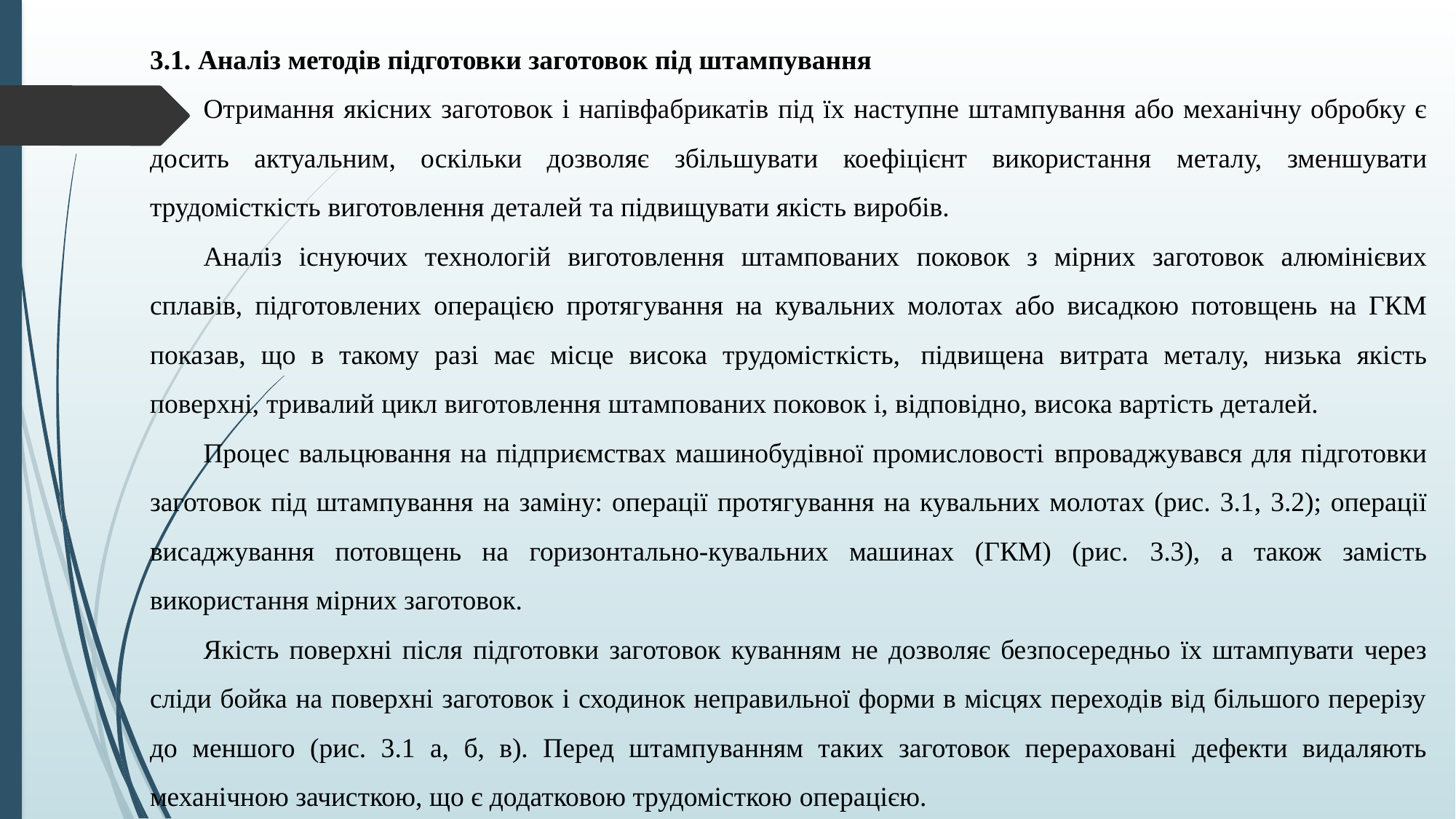

3.1. Аналіз методів підготовки заготовок під штампування
Отримання якісних заготовок і напівфабрикатів під їх наступне штампування або механічну обробку є досить актуальним, оскільки дозволяє збільшувати коефіцієнт використання металу, зменшувати трудомісткість виготовлення деталей та підвищувати якість виробів.
Аналіз існуючих технологій виготовлення штампованих поковок з мірних заготовок алюмінієвих сплавів, підготовлених операцією протягування на кувальних молотах або висадкою потовщень на ГКМ показав, що в такому разі має місце висока трудомісткість, підвищена витрата металу, низька якість поверхні, тривалий цикл виготовлення штампованих поковок і, відповідно, висока вартість деталей.
Процес вальцювання на підприємствах машинобудівної промисловості впроваджувався для підготовки заготовок під штампування на заміну: операції протягування на кувальних молотах (рис. 3.1, 3.2); операції висаджування потовщень на горизонтально-кувальних машинах (ГКМ) (рис. 3.3), а також замість використання мірних заготовок.
Якість поверхні після підготовки заготовок куванням не дозволяє безпосередньо їх штампувати через сліди бойка на поверхні заготовок і сходинок неправильної форми в місцях переходів від більшого перерізу до меншого (рис. 3.1 а, б, в). Перед штампуванням таких заготовок перераховані дефекти видаляють механічною зачисткою, що є додатковою трудомісткою операцією.